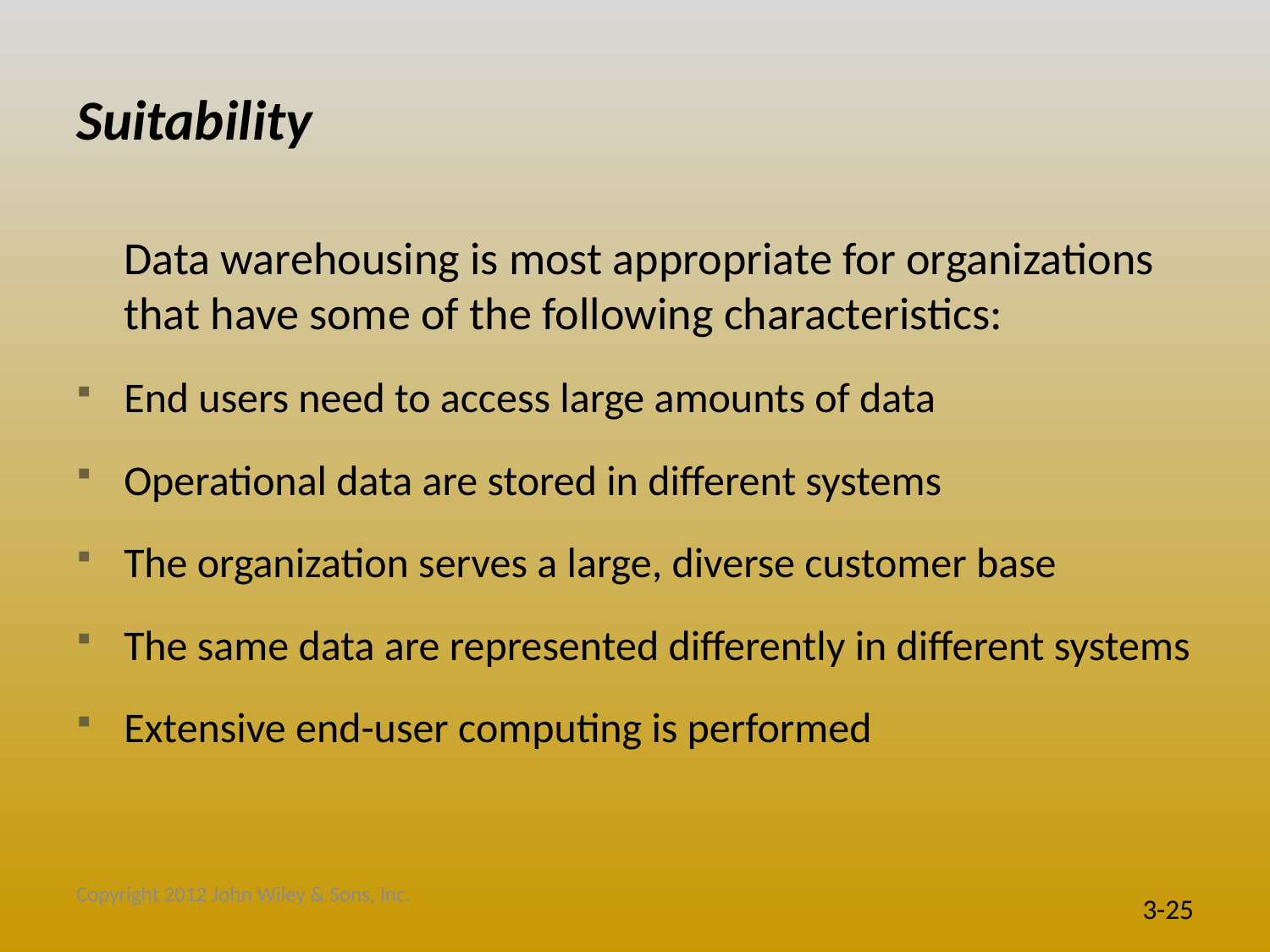

# Suitability
Data warehousing is most appropriate for organizations that have some of the following characteristics:
End users need to access large amounts of data
Operational data are stored in different systems
The organization serves a large, diverse customer base
The same data are represented differently in different systems
Extensive end-user computing is performed
Copyright 2012 John Wiley & Sons, Inc.
3-25